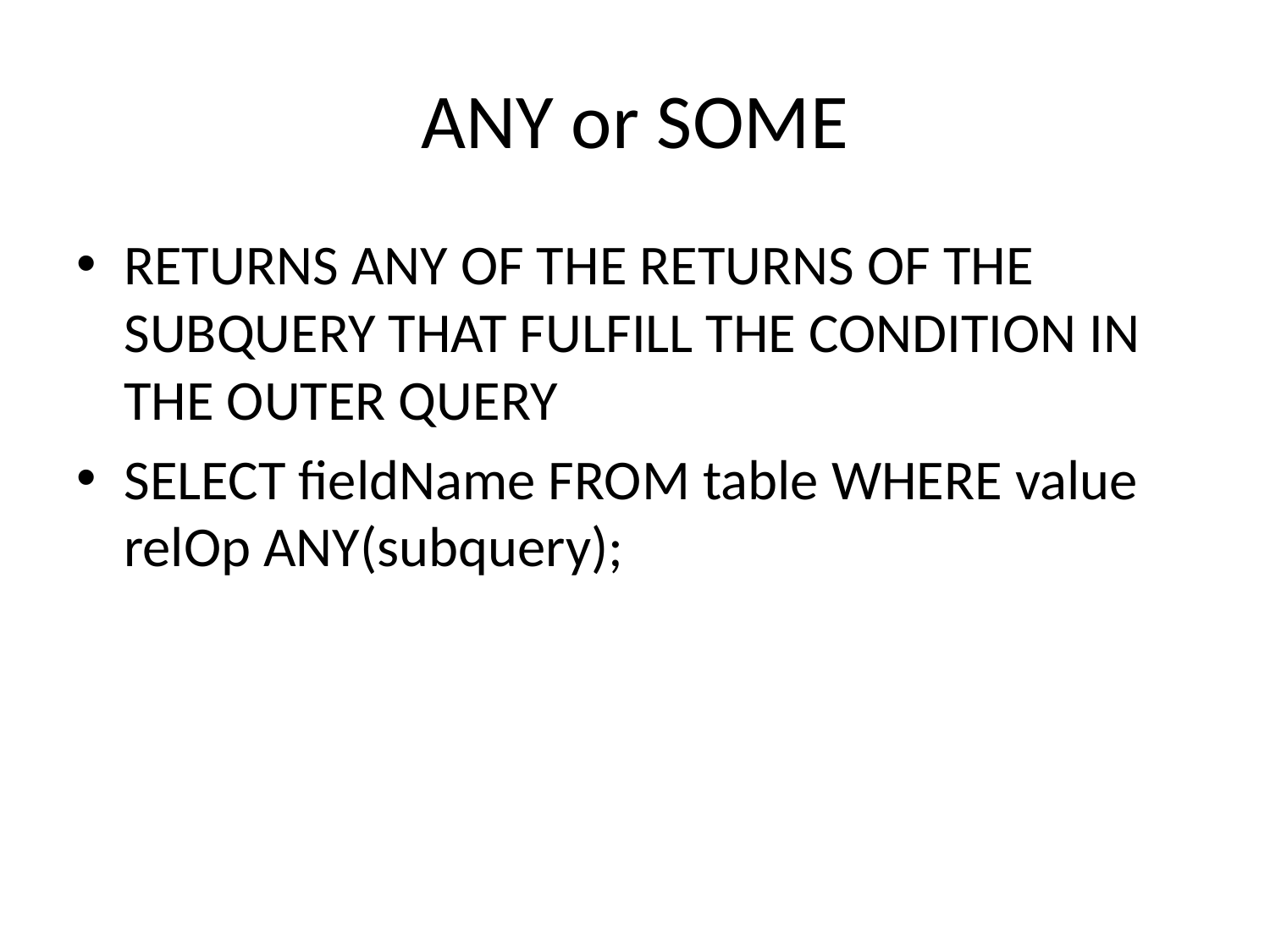

# ANY or SOME
RETURNS ANY OF THE RETURNS OF THE SUBQUERY THAT FULFILL THE CONDITION IN THE OUTER QUERY
SELECT fieldName FROM table WHERE value relOp ANY(subquery);